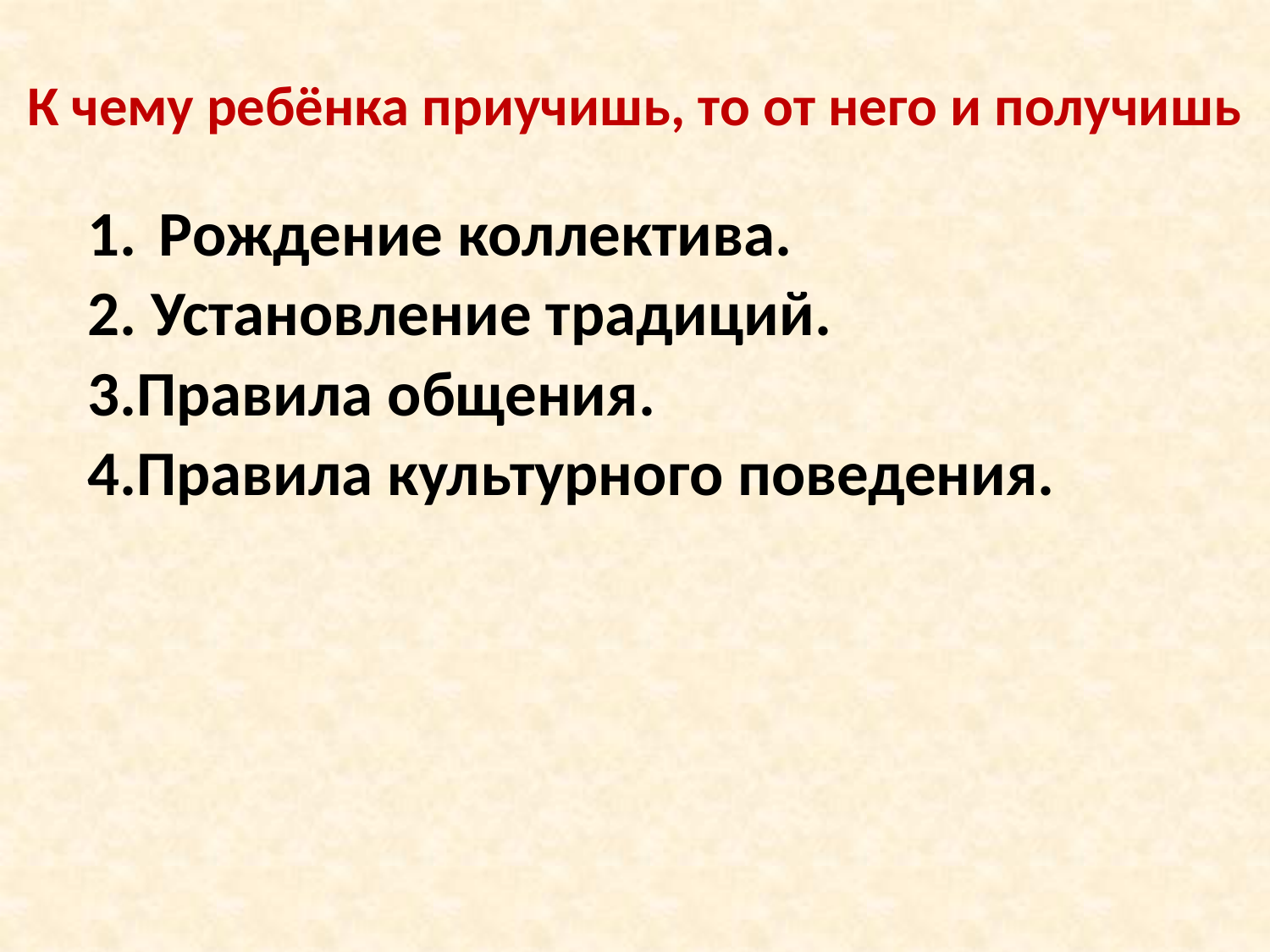

# К чему ребёнка приучишь, то от него и получишь
Рождение коллектива.

2. Установление традиций.

3.Правила общения.

4.Правила культурного поведения.